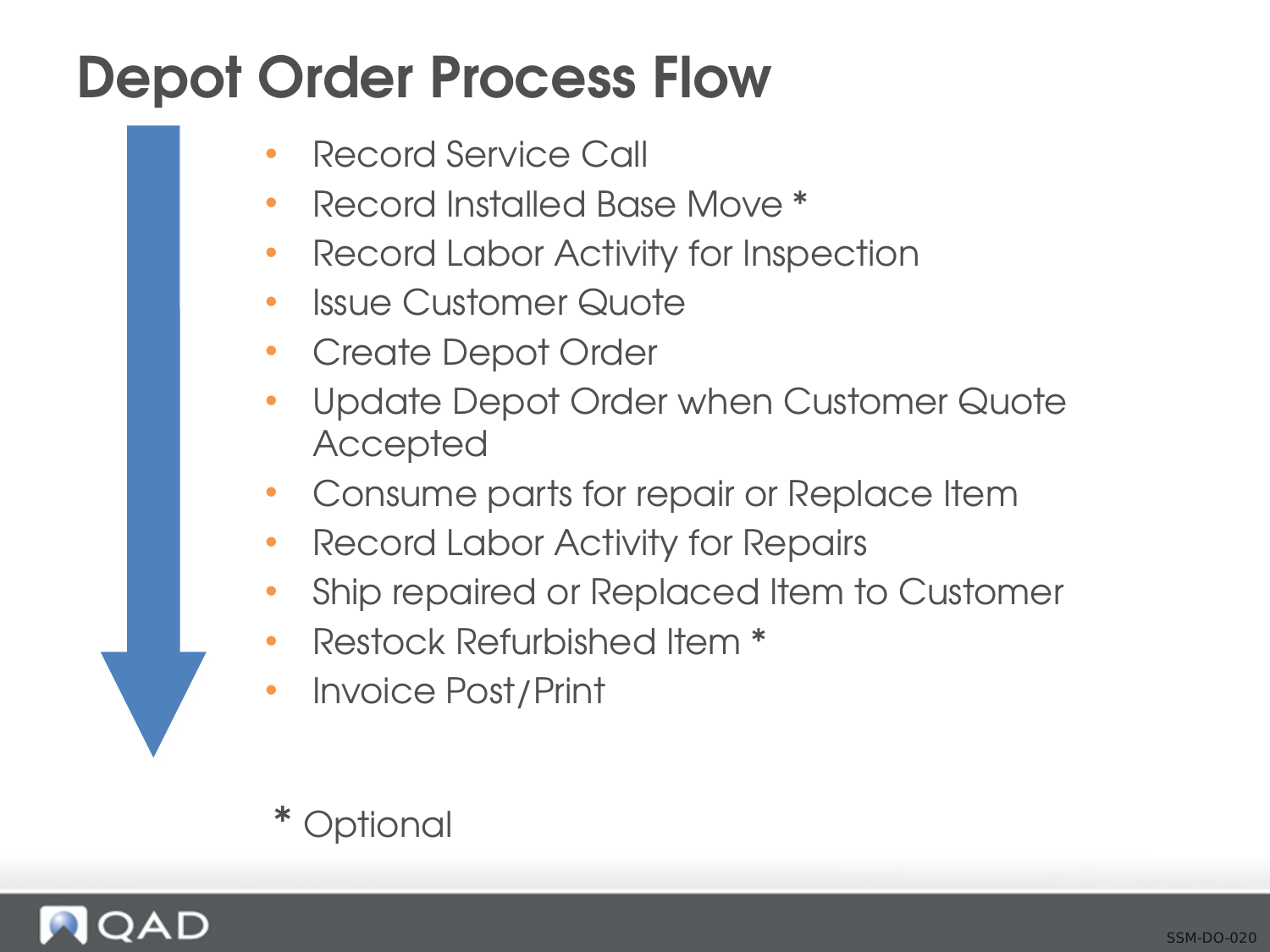

# Depot Order Process Flow

Record Service Call
Record Installed Base Move *
Record Labor Activity for Inspection
Issue Customer Quote
Create Depot Order
Update Depot Order when Customer Quote Accepted
Consume parts for repair or Replace Item
Record Labor Activity for Repairs
Ship repaired or Replaced Item to Customer
Restock Refurbished Item *
Invoice Post/Print
* Optional
SSM-DO-020